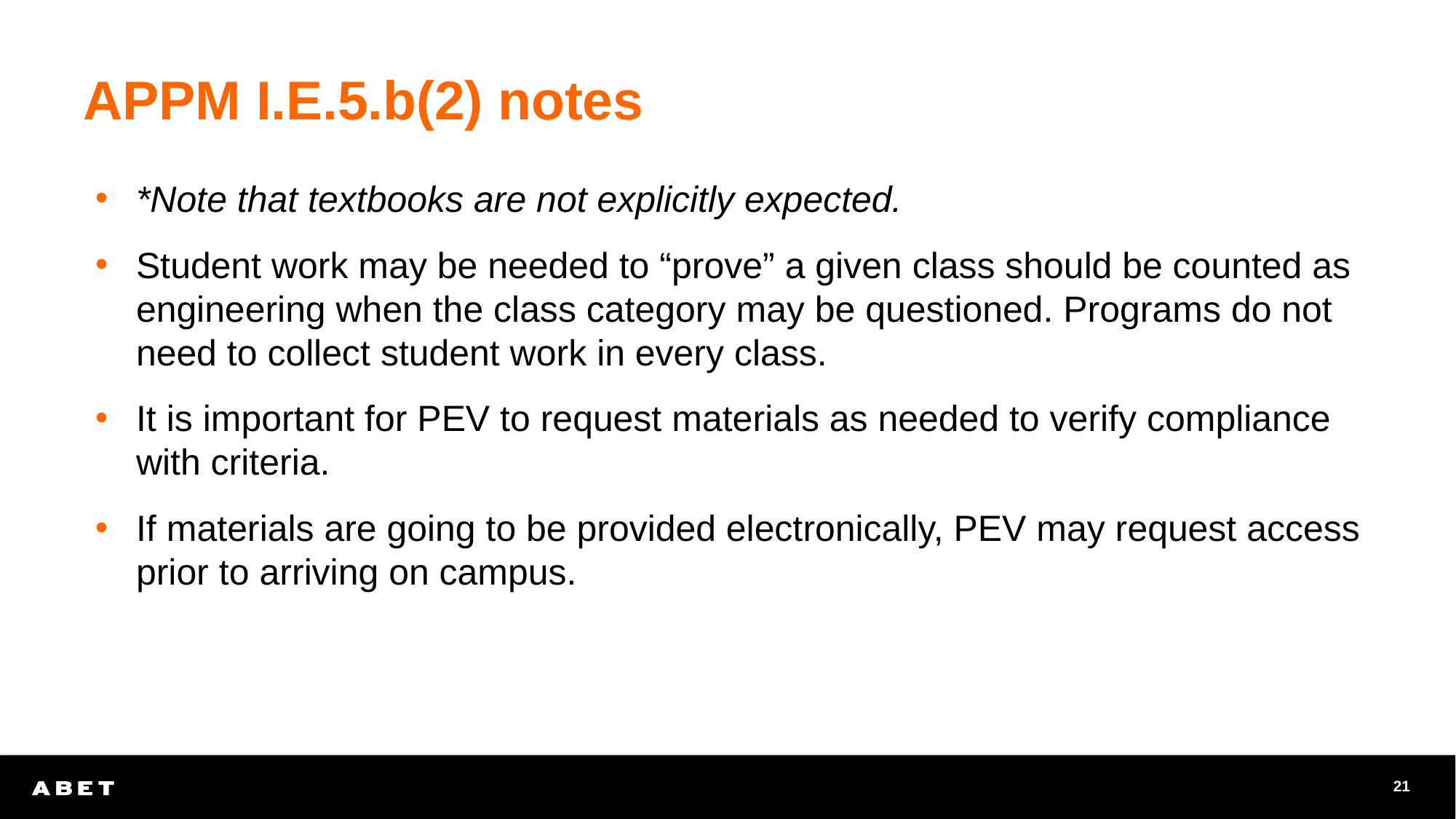

# APPM I.E.5.b(2) notes
*Note that textbooks are not explicitly expected.
Student work may be needed to “prove” a given class should be counted as engineering when the class category may be questioned. Programs do not need to collect student work in every class.
It is important for PEV to request materials as needed to verify compliance with criteria.
If materials are going to be provided electronically, PEV may request access prior to arriving on campus.